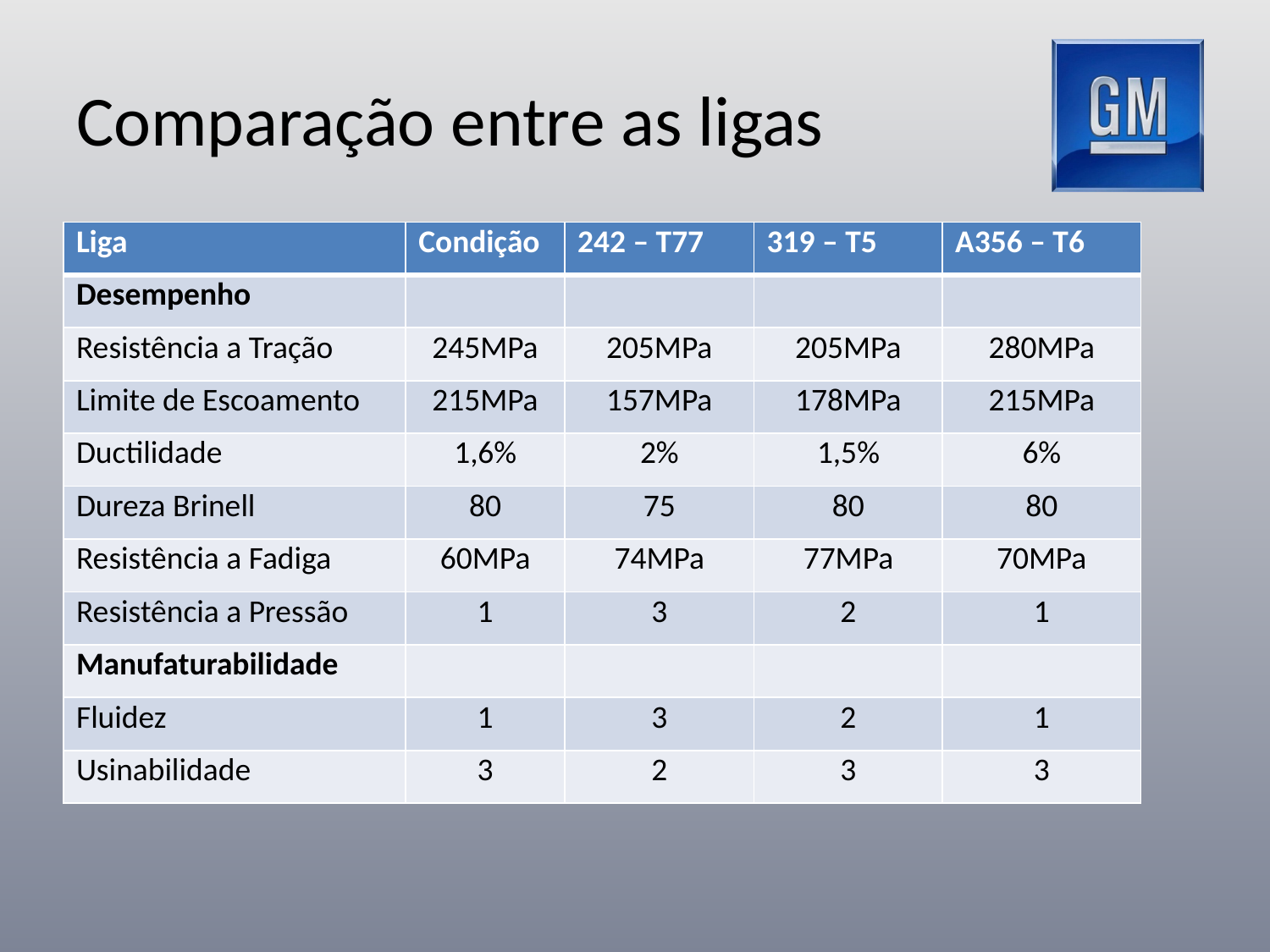

# Comparação entre as ligas
| Liga | Condição | 242 – T77 | 319 – T5 | A356 – T6 |
| --- | --- | --- | --- | --- |
| Desempenho |  |  |  |  |
| Resistência a Tração | 245MPa | 205MPa | 205MPa | 280MPa |
| Limite de Escoamento | 215MPa | 157MPa | 178MPa | 215MPa |
| Ductilidade | 1,6% | 2% | 1,5% | 6% |
| Dureza Brinell | 80 | 75 | 80 | 80 |
| Resistência a Fadiga | 60MPa | 74MPa | 77MPa | 70MPa |
| Resistência a Pressão | 1 | 3 | 2 | 1 |
| Manufaturabilidade |  |  |  |  |
| Fluidez | 1 | 3 | 2 | 1 |
| Usinabilidade | 3 | 2 | 3 | 3 |